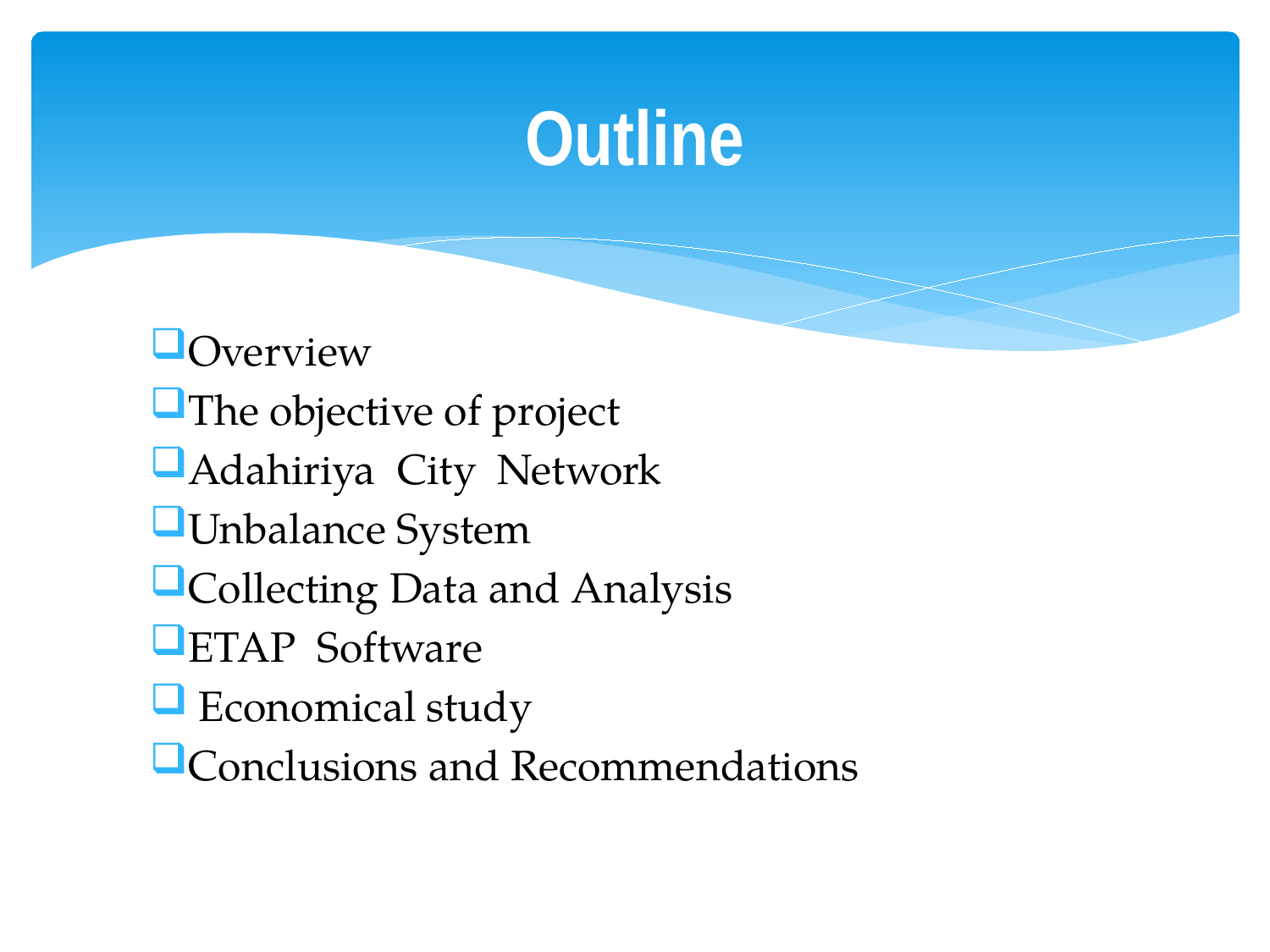

# Outline
Overview
The objective of project
Adahiriya  City  Network
Unbalance System
Collecting Data and Analysis
ETAP  Software
 Economical study
Conclusions and Recommendations